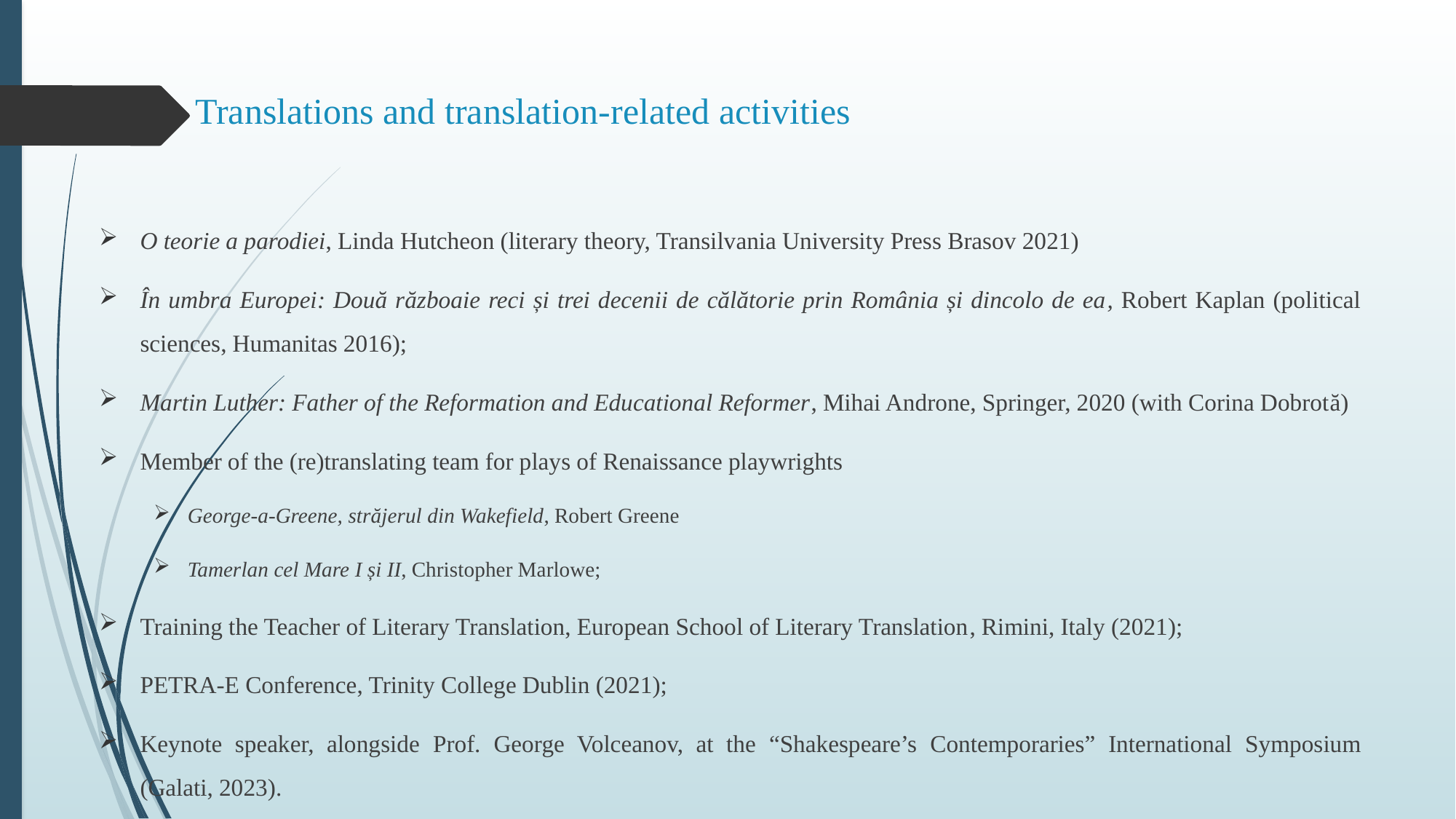

# Translations and translation-related activities
O teorie a parodiei, Linda Hutcheon (literary theory, Transilvania University Press Brasov 2021)
În umbra Europei: Două războaie reci și trei decenii de călătorie prin România și dincolo de ea, Robert Kaplan (political sciences, Humanitas 2016);
Martin Luther: Father of the Reformation and Educational Reformer, Mihai Androne, Springer, 2020 (with Corina Dobrotă)
Member of the (re)translating team for plays of Renaissance playwrights
George-a-Greene, străjerul din Wakefield, Robert Greene
Tamerlan cel Mare I și II, Christopher Marlowe;
Training the Teacher of Literary Translation, European School of Literary Translation, Rimini, Italy (2021);
PETRA-E Conference, Trinity College Dublin (2021);
Keynote speaker, alongside Prof. George Volceanov, at the “Shakespeare’s Contemporaries” International Symposium (Galati, 2023).